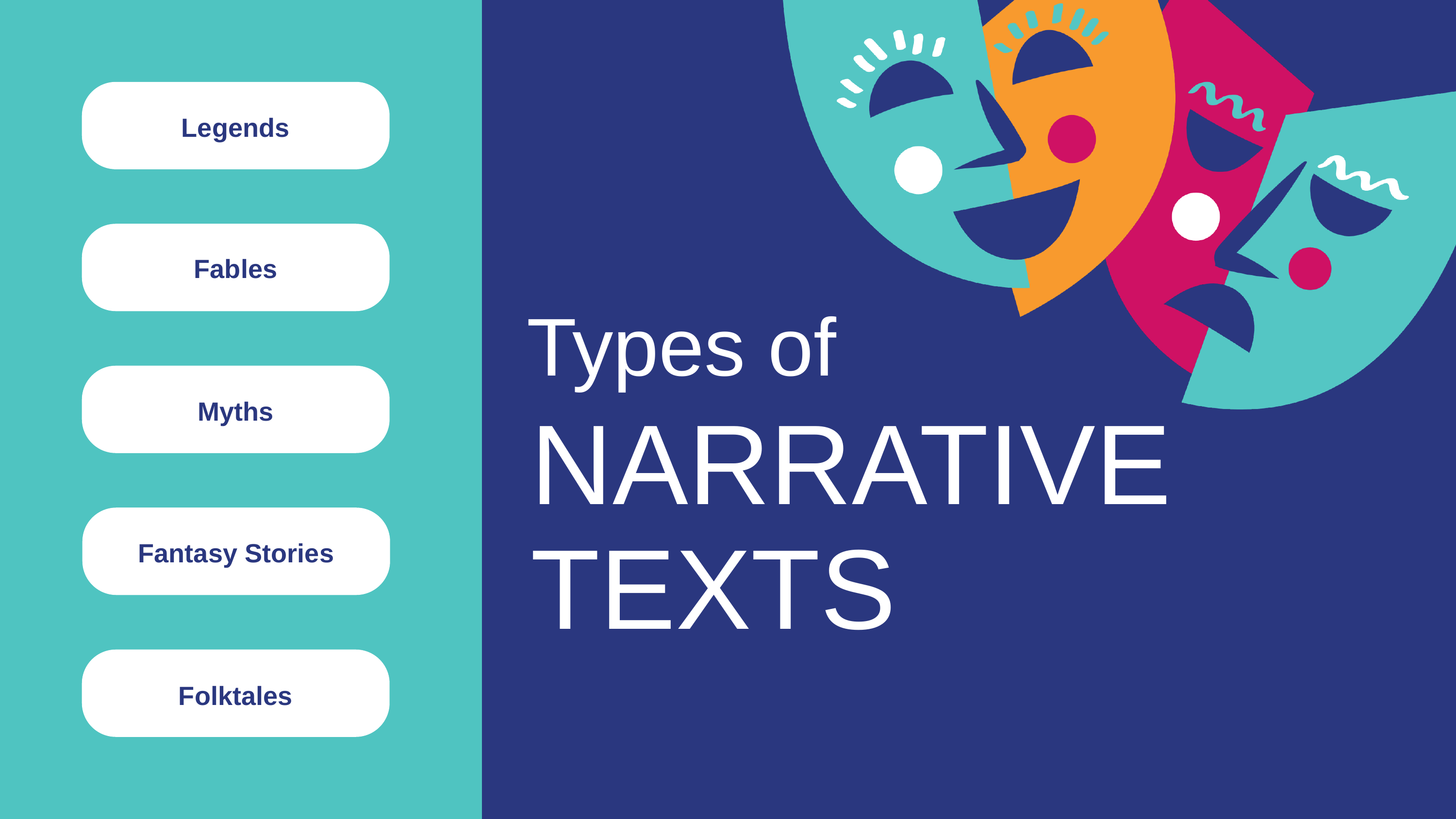

Legends

Fables
Types of

Myths
NARRATIVE TEXTS

Fantasy Stories

Folktales